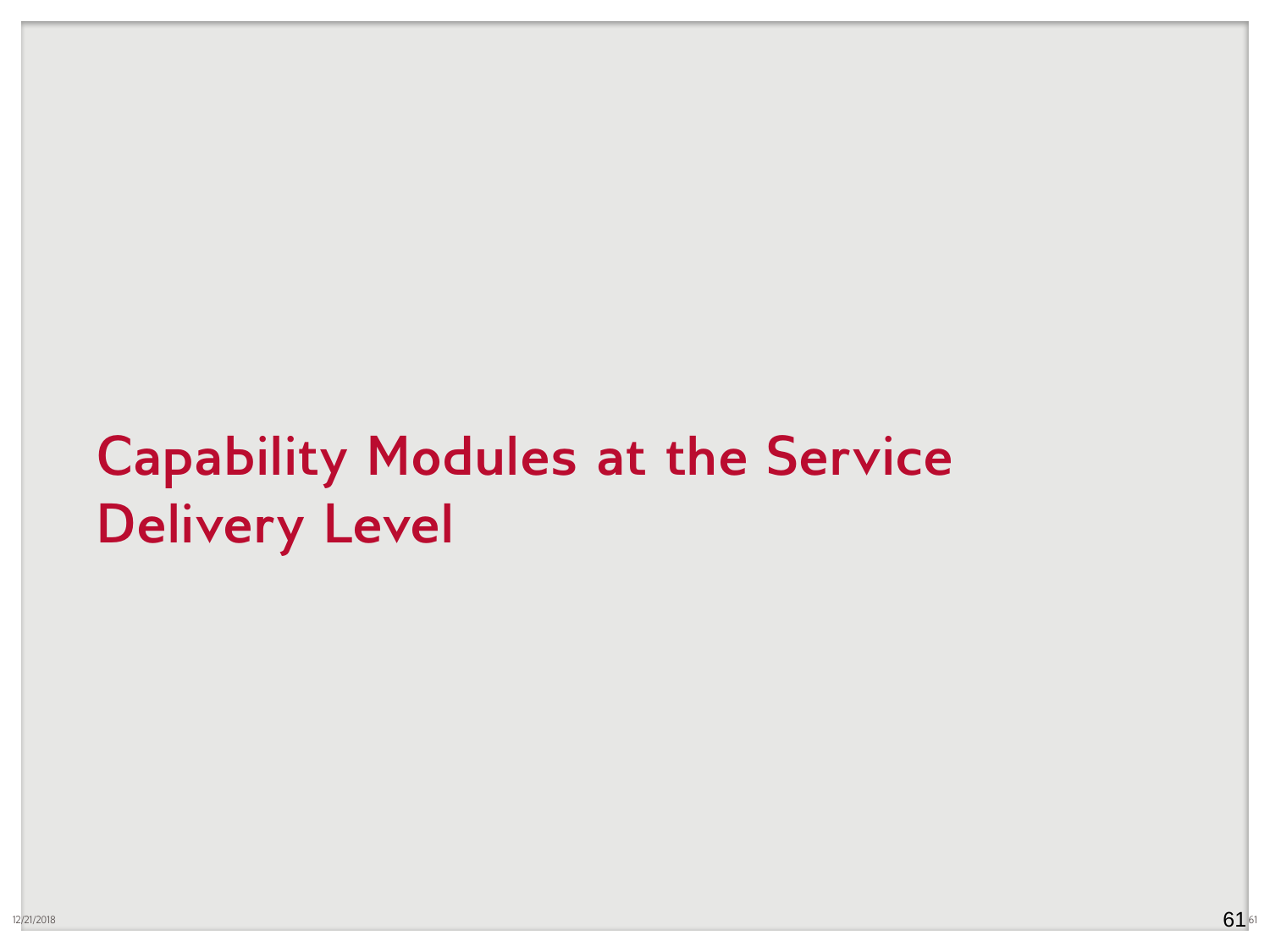

# Capability Modules at the Service Delivery Level
12/21/2018
61